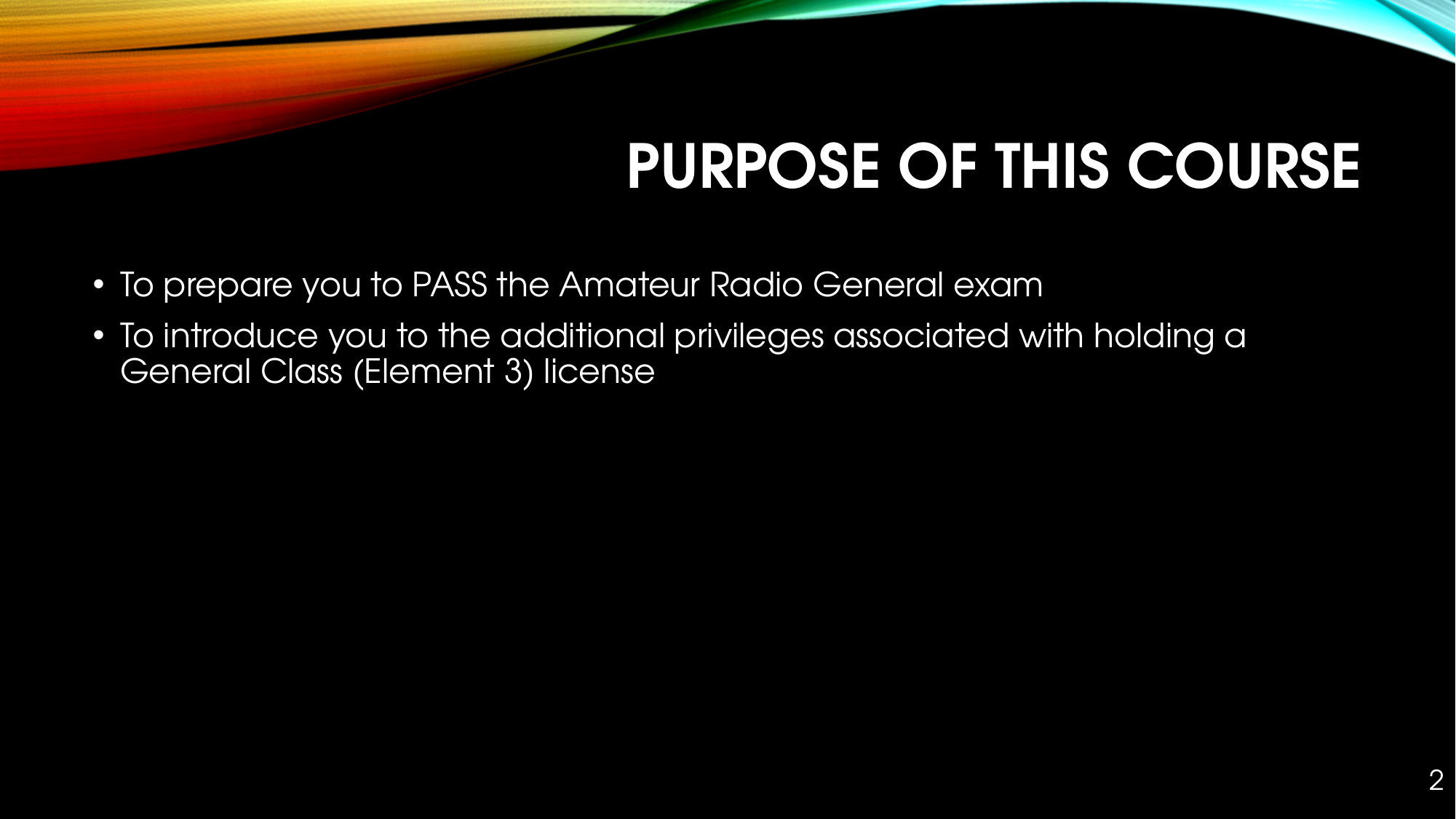

# Purpose of this course
To prepare you to PASS the Amateur Radio General exam
To introduce you to the additional privileges associated with holding a General Class (Element 3) license

2